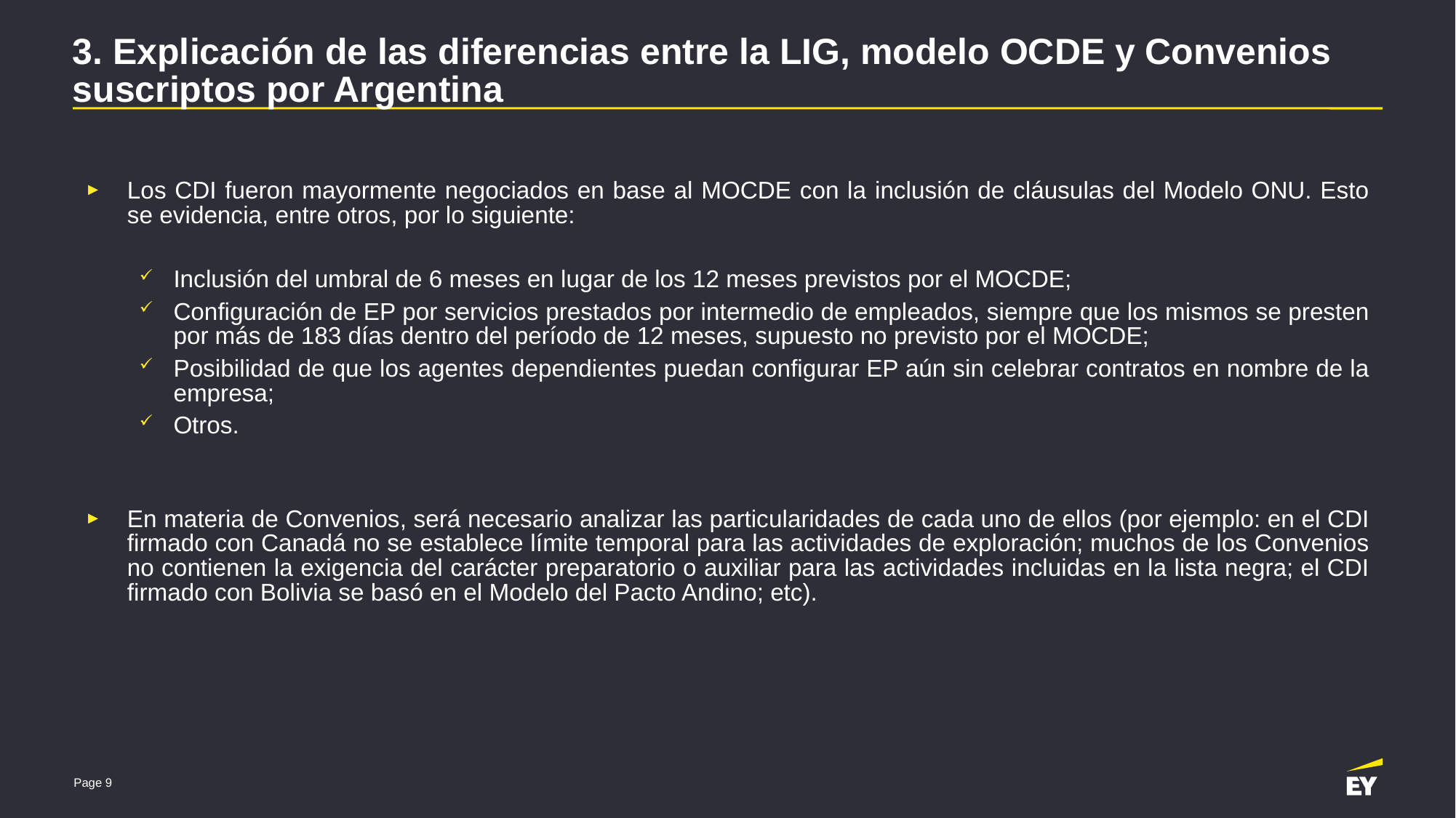

# 3. Explicación de las diferencias entre la LIG, modelo OCDE y Convenios suscriptos por Argentina
Los CDI fueron mayormente negociados en base al MOCDE con la inclusión de cláusulas del Modelo ONU. Esto se evidencia, entre otros, por lo siguiente:

Inclusión del umbral de 6 meses en lugar de los 12 meses previstos por el MOCDE;
Configuración de EP por servicios prestados por intermedio de empleados, siempre que los mismos se presten por más de 183 días dentro del período de 12 meses, supuesto no previsto por el MOCDE;
Posibilidad de que los agentes dependientes puedan configurar EP aún sin celebrar contratos en nombre de la empresa;
Otros.

En materia de Convenios, será necesario analizar las particularidades de cada uno de ellos (por ejemplo: en el CDI firmado con Canadá no se establece límite temporal para las actividades de exploración; muchos de los Convenios no contienen la exigencia del carácter preparatorio o auxiliar para las actividades incluidas en la lista negra; el CDI firmado con Bolivia se basó en el Modelo del Pacto Andino; etc).

Page 9